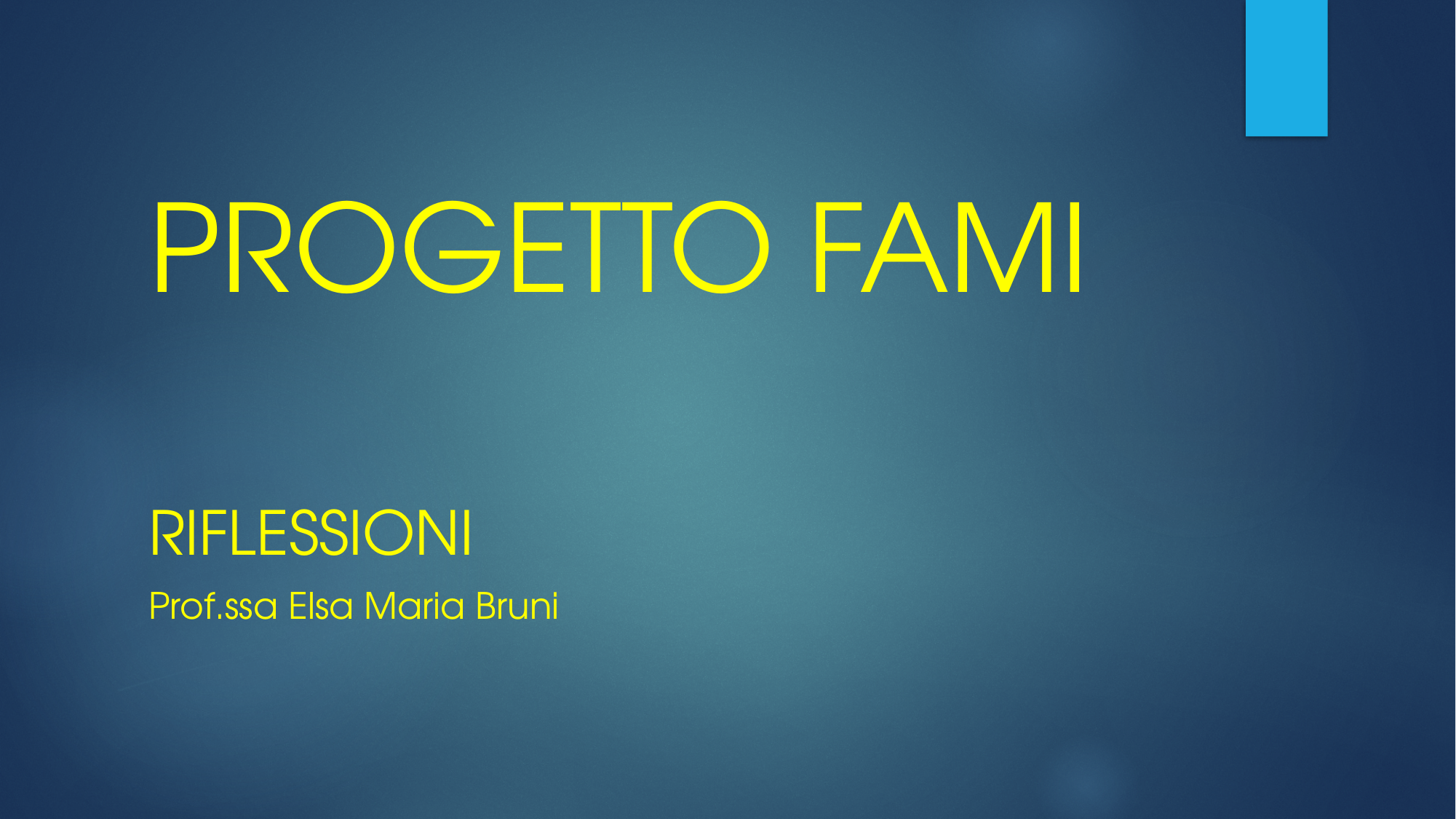

# PROGETTO FAMI
RIFLESSIONI
Prof.ssa Elsa Maria Bruni